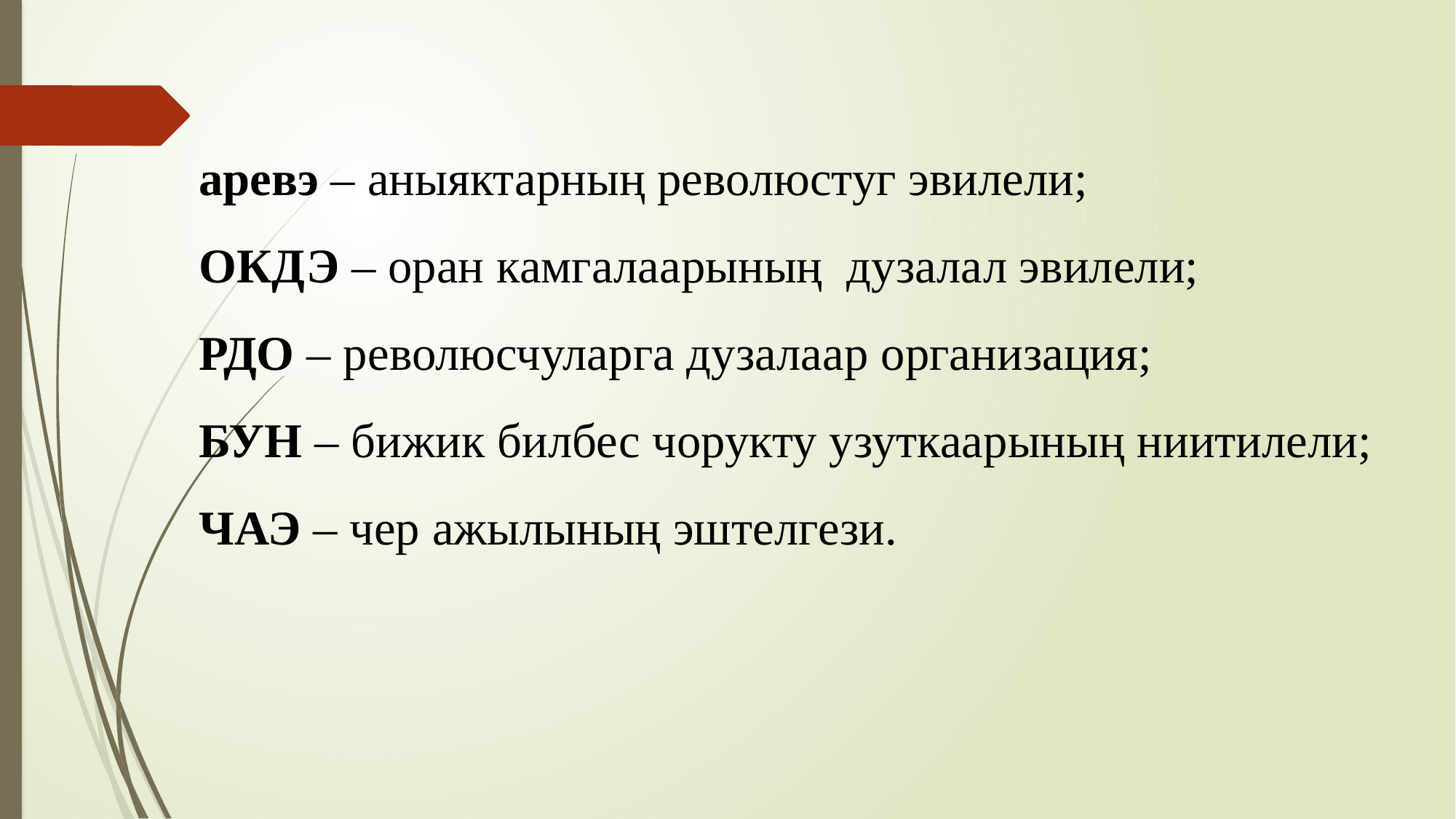

аревэ – аныяктарның революстуг эвилели;
ОКДЭ – оран камгалаарының  дузалал эвилели;
РДО – революсчуларга дузалаар организация;
БУН – бижик билбес чорукту узуткаарының ниитилели;
ЧАЭ – чер ажылының эштелгези.